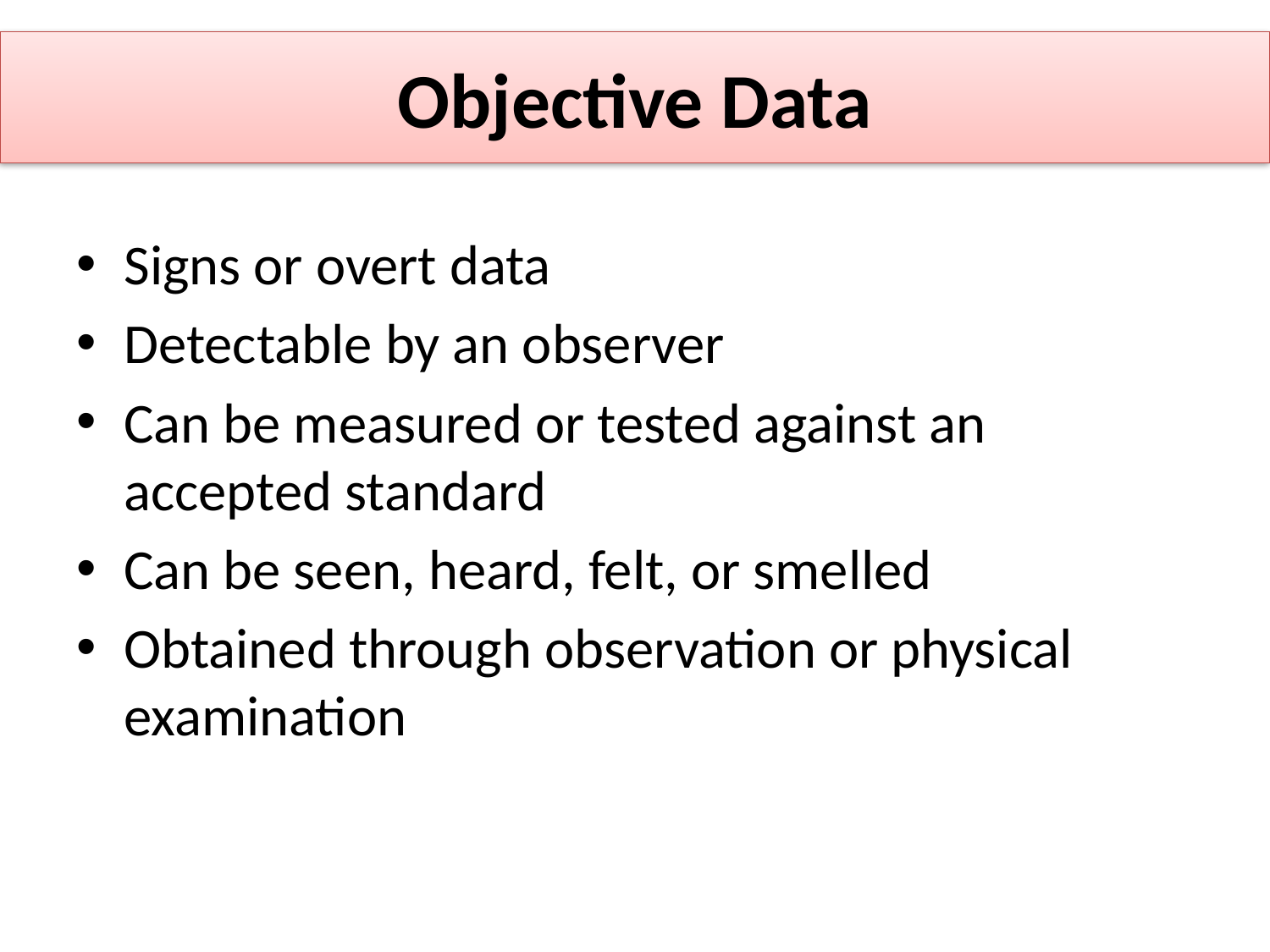

# Objective Data
Signs or overt data
Detectable by an observer
Can be measured or tested against an accepted standard
Can be seen, heard, felt, or smelled
Obtained through observation or physical examination